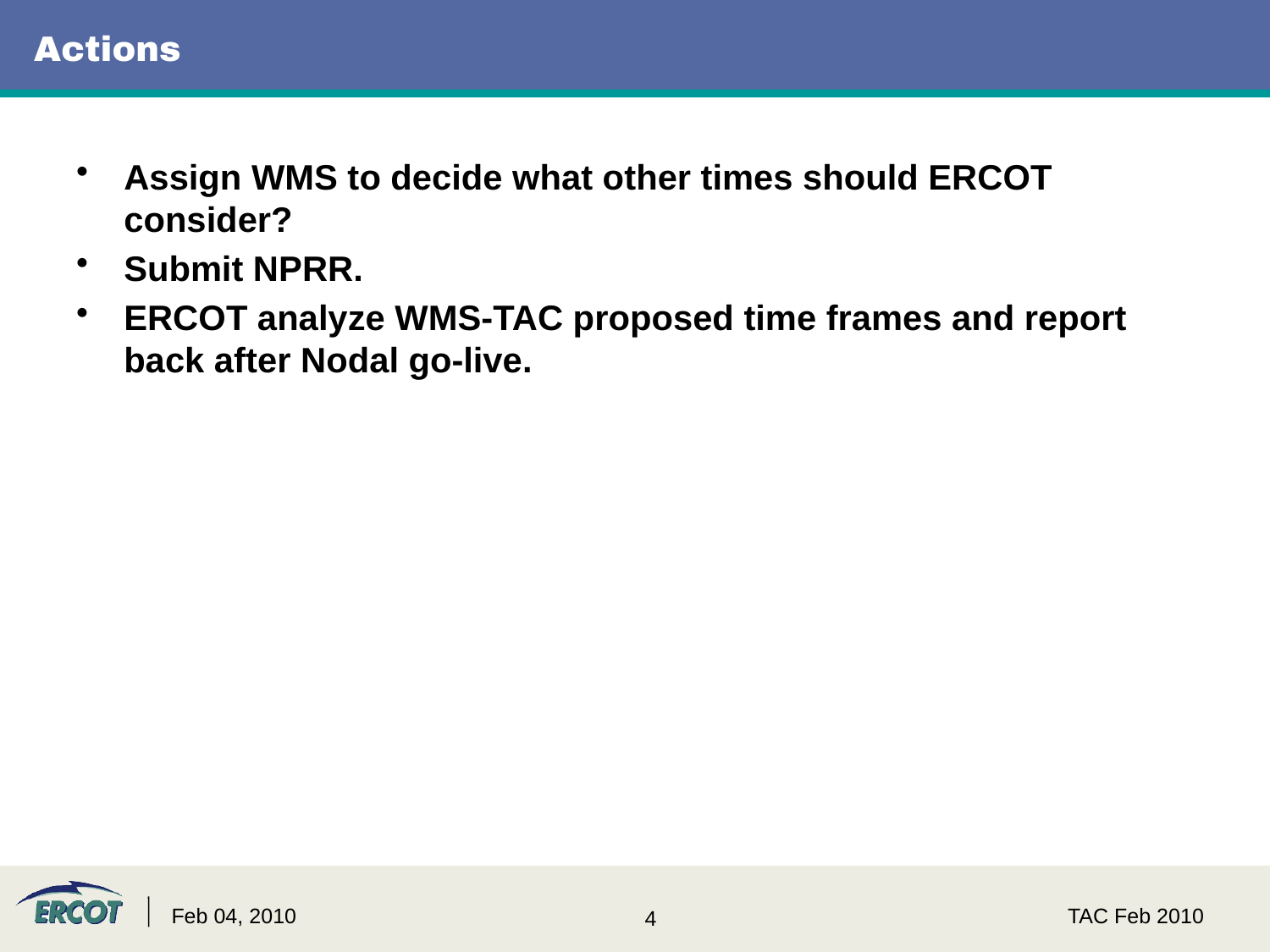

# Actions
Assign WMS to decide what other times should ERCOT consider?
Submit NPRR.
ERCOT analyze WMS-TAC proposed time frames and report back after Nodal go-live.
Feb 04, 2010
TAC Feb 2010